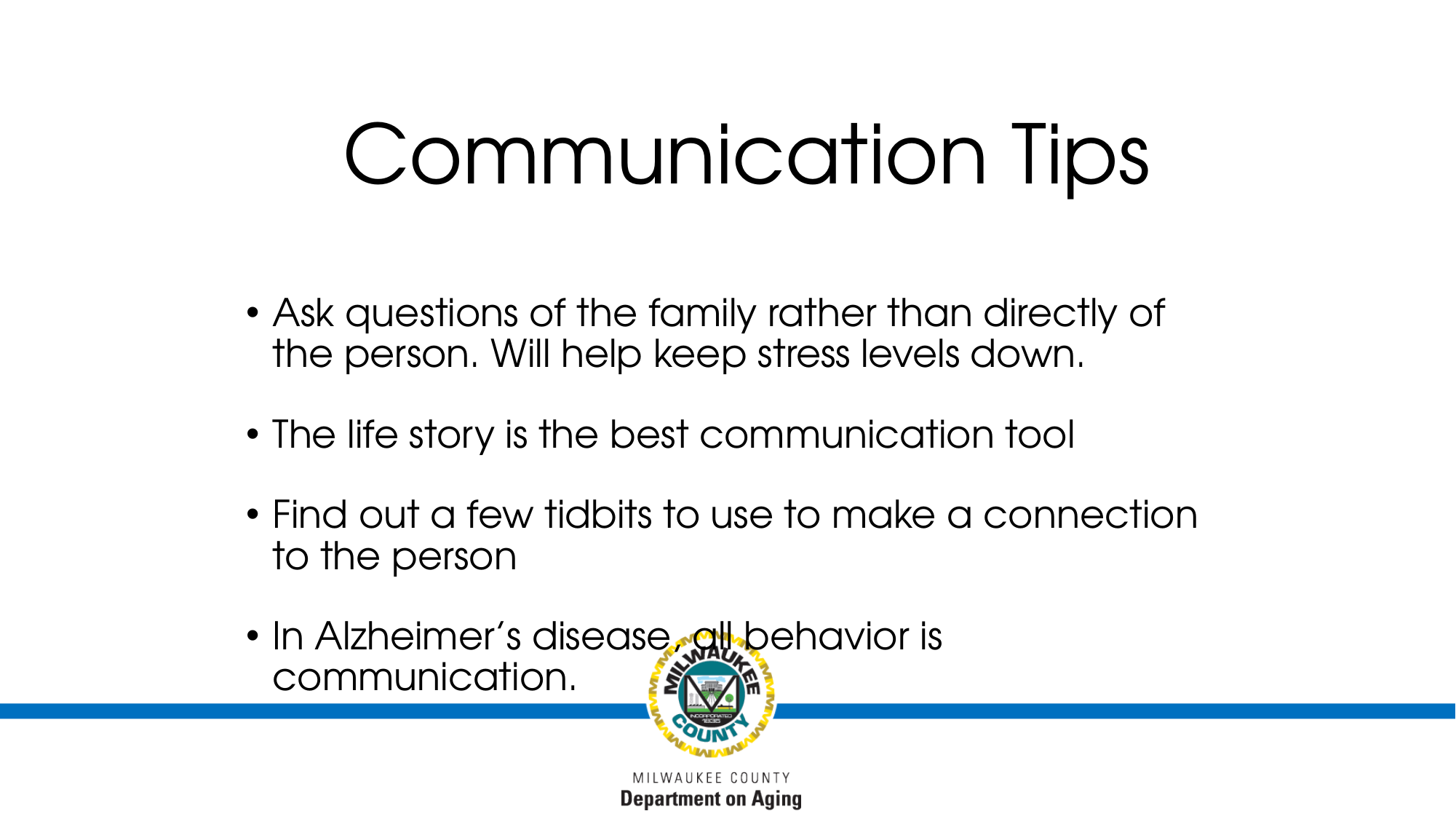

# Communication Tips
Ask questions of the family rather than directly of the person. Will help keep stress levels down.

The life story is the best communication tool

Find out a few tidbits to use to make a connection to the person

In Alzheimer’s disease, all behavior is communication.